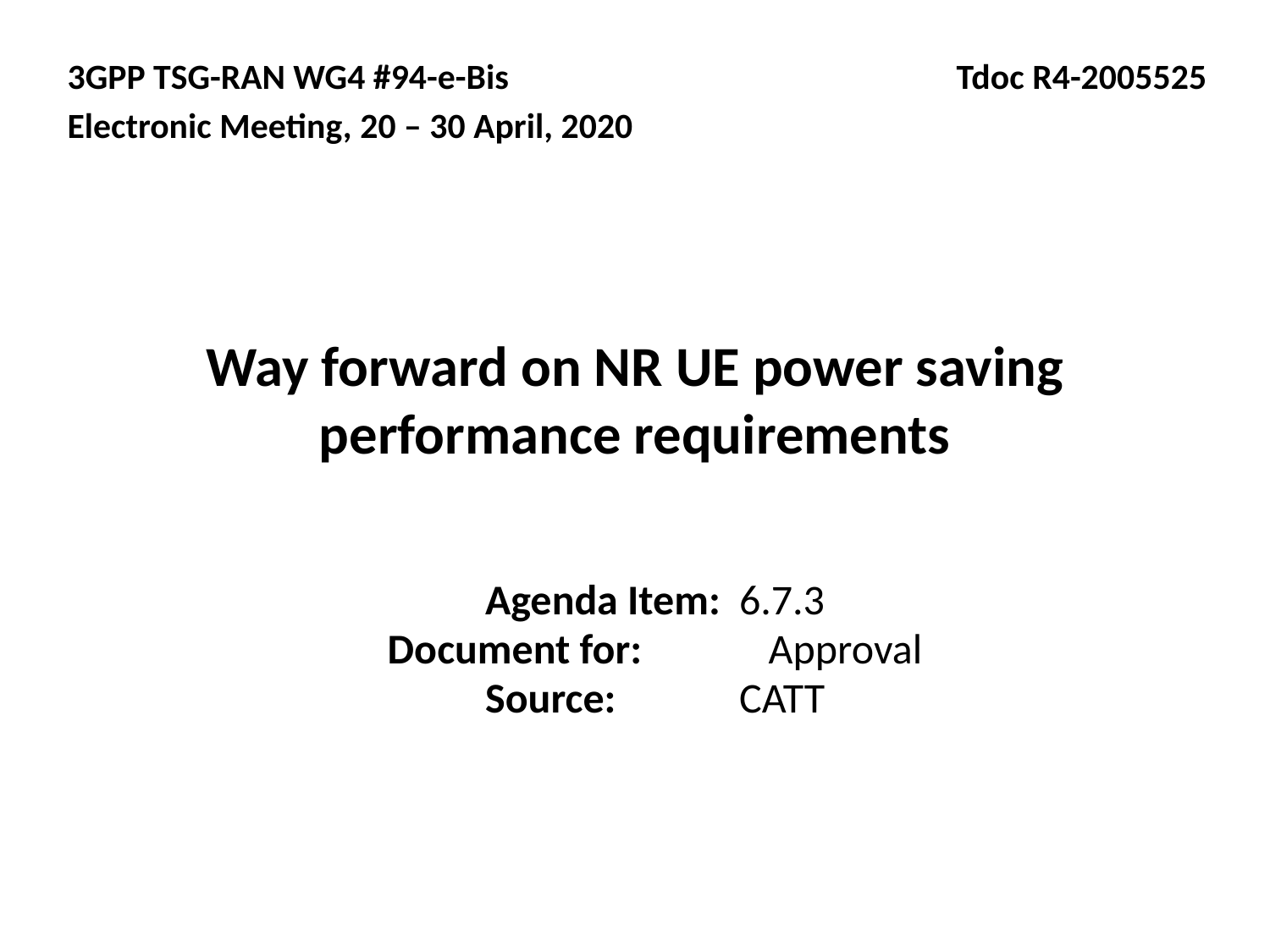

3GPP TSG-RAN WG4 #94-e-Bis				Tdoc R4-2005525
Electronic Meeting, 20 – 30 April, 2020
# Way forward on NR UE power saving performance requirements
Agenda Item:	6.7.3
Document for:	Approval
Source: 	CATT